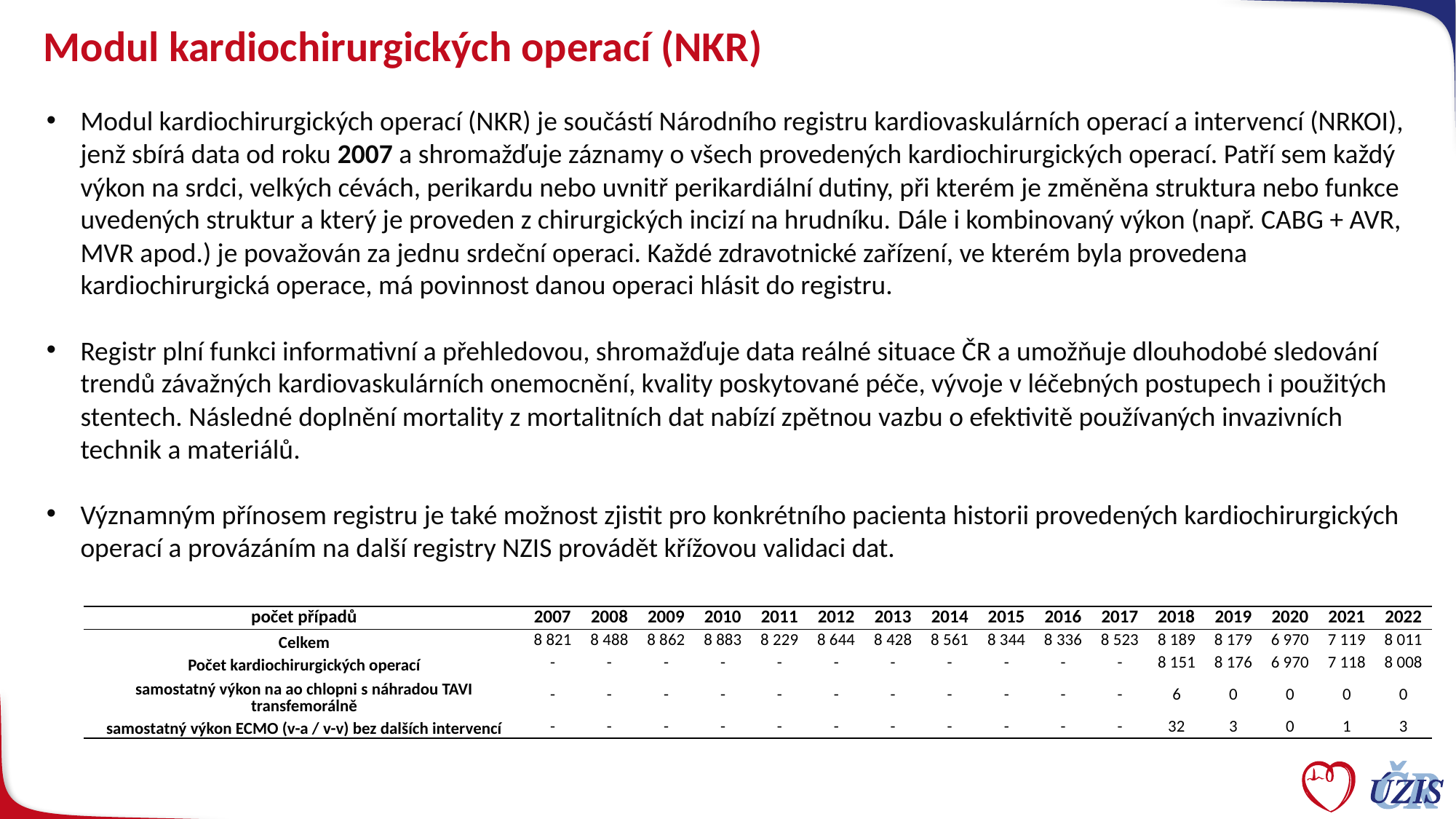

# Modul kardiochirurgických operací (NKR)
Modul kardiochirurgických operací (NKR) je součástí Národního registru kardiovaskulárních operací a intervencí (NRKOI), jenž sbírá data od roku 2007 a shromažďuje záznamy o všech provedených kardiochirurgických operací. Patří sem každý výkon na srdci, velkých cévách, perikardu nebo uvnitř perikardiální dutiny, při kterém je změněna struktura nebo funkce uvedených struktur a který je proveden z chirurgických incizí na hrudníku. Dále i kombinovaný výkon (např. CABG + AVR, MVR apod.) je považován za jednu srdeční operaci. Každé zdravotnické zařízení, ve kterém byla provedena kardiochirurgická operace, má povinnost danou operaci hlásit do registru.

Registr plní funkci informativní a přehledovou, shromažďuje data reálné situace ČR a umožňuje dlouhodobé sledování trendů závažných kardiovaskulárních onemocnění, kvality poskytované péče, vývoje v léčebných postupech i použitých stentech. Následné doplnění mortality z mortalitních dat nabízí zpětnou vazbu o efektivitě používaných invazivních technik a materiálů.

Významným přínosem registru je také možnost zjistit pro konkrétního pacienta historii provedených kardiochirurgických operací a provázáním na další registry NZIS provádět křížovou validaci dat.
| počet případů | 2007 | 2008 | 2009 | 2010 | 2011 | 2012 | 2013 | 2014 | 2015 | 2016 | 2017 | 2018 | 2019 | 2020 | 2021 | 2022 |
| --- | --- | --- | --- | --- | --- | --- | --- | --- | --- | --- | --- | --- | --- | --- | --- | --- |
| Celkem | 8 821 | 8 488 | 8 862 | 8 883 | 8 229 | 8 644 | 8 428 | 8 561 | 8 344 | 8 336 | 8 523 | 8 189 | 8 179 | 6 970 | 7 119 | 8 011 |
| Počet kardiochirurgických operací | - | - | - | - | - | - | - | - | - | - | - | 8 151 | 8 176 | 6 970 | 7 118 | 8 008 |
| samostatný výkon na ao chlopni s náhradou TAVI transfemorálně | - | - | - | - | - | - | - | - | - | - | - | 6 | 0 | 0 | 0 | 0 |
| samostatný výkon ECMO (v-a / v-v) bez dalších intervencí | - | - | - | - | - | - | - | - | - | - | - | 32 | 3 | 0 | 1 | 3 |